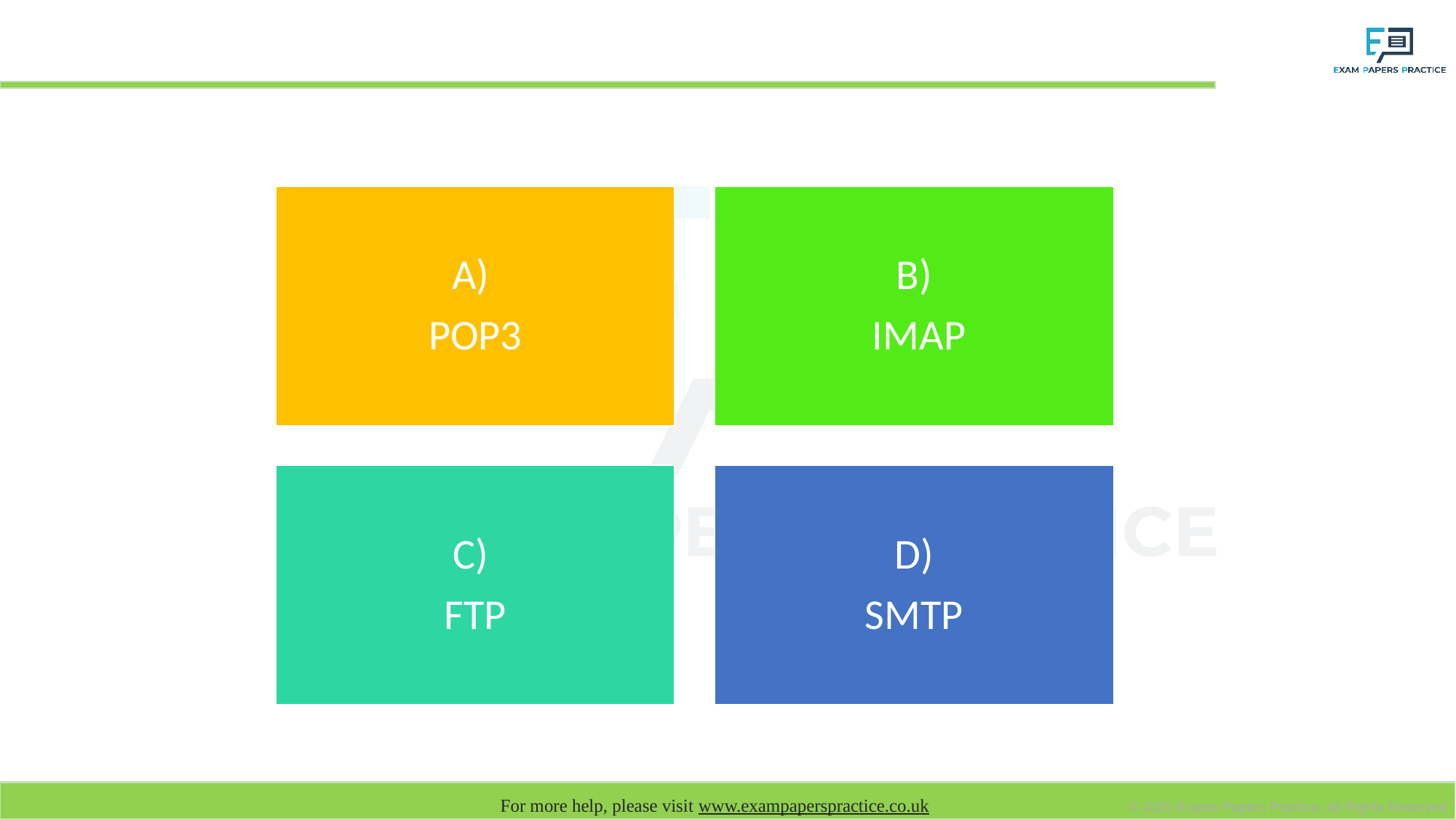

# Which protocol is used for receiving emails on a web server?
A)
POP3
B)
 IMAP
C)
FTP
D)
SMTP